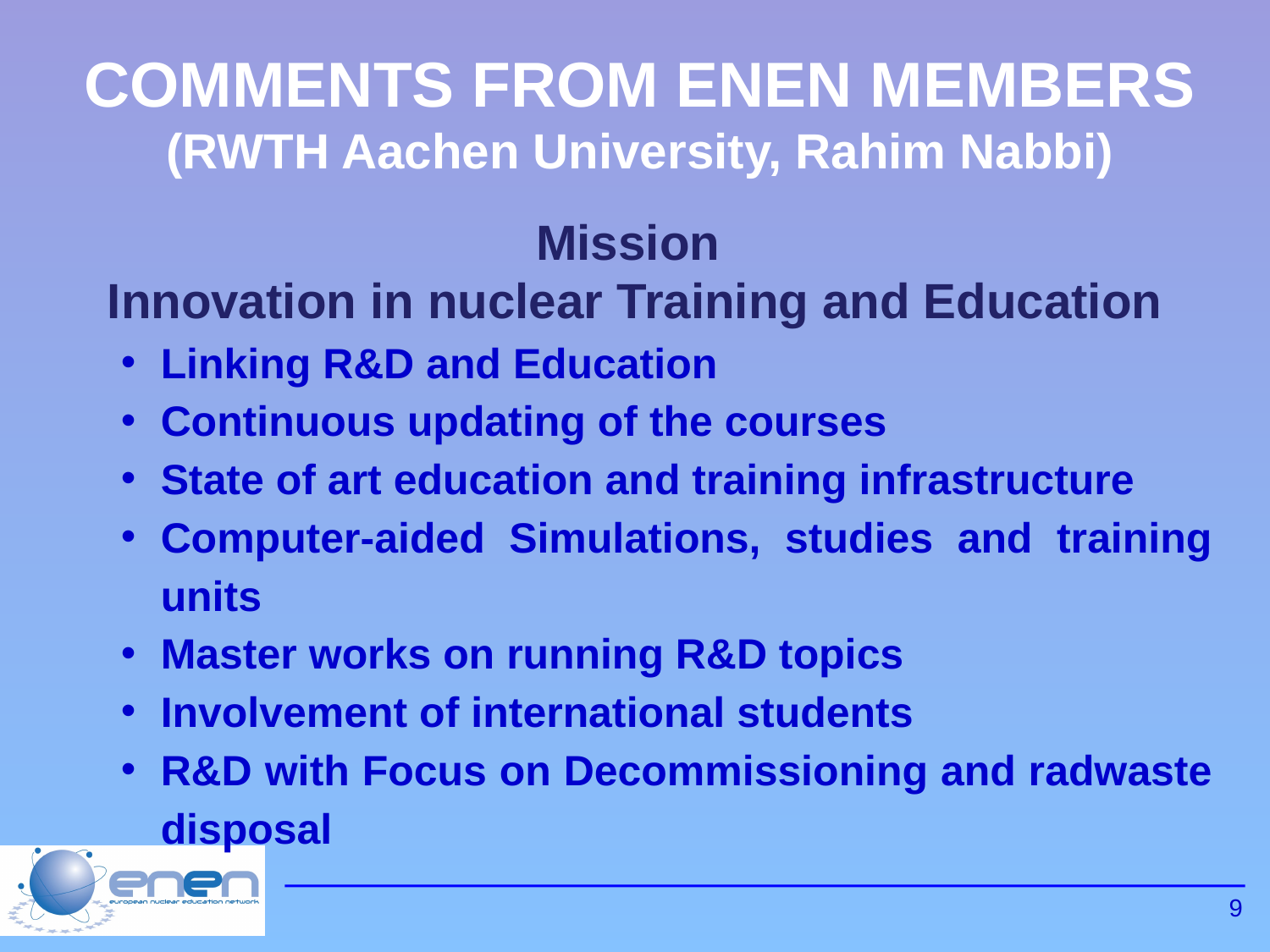

COMMENTS FROM ENEN MEMBERS
(RWTH Aachen University, Rahim Nabbi)

Mission
Innovation in nuclear Training and Education
Linking R&D and Education
Continuous updating of the courses
State of art education and training infrastructure
Computer-aided Simulations, studies and training units
Master works on running R&D topics
Involvement of international students
R&D with Focus on Decommissioning and radwaste disposal